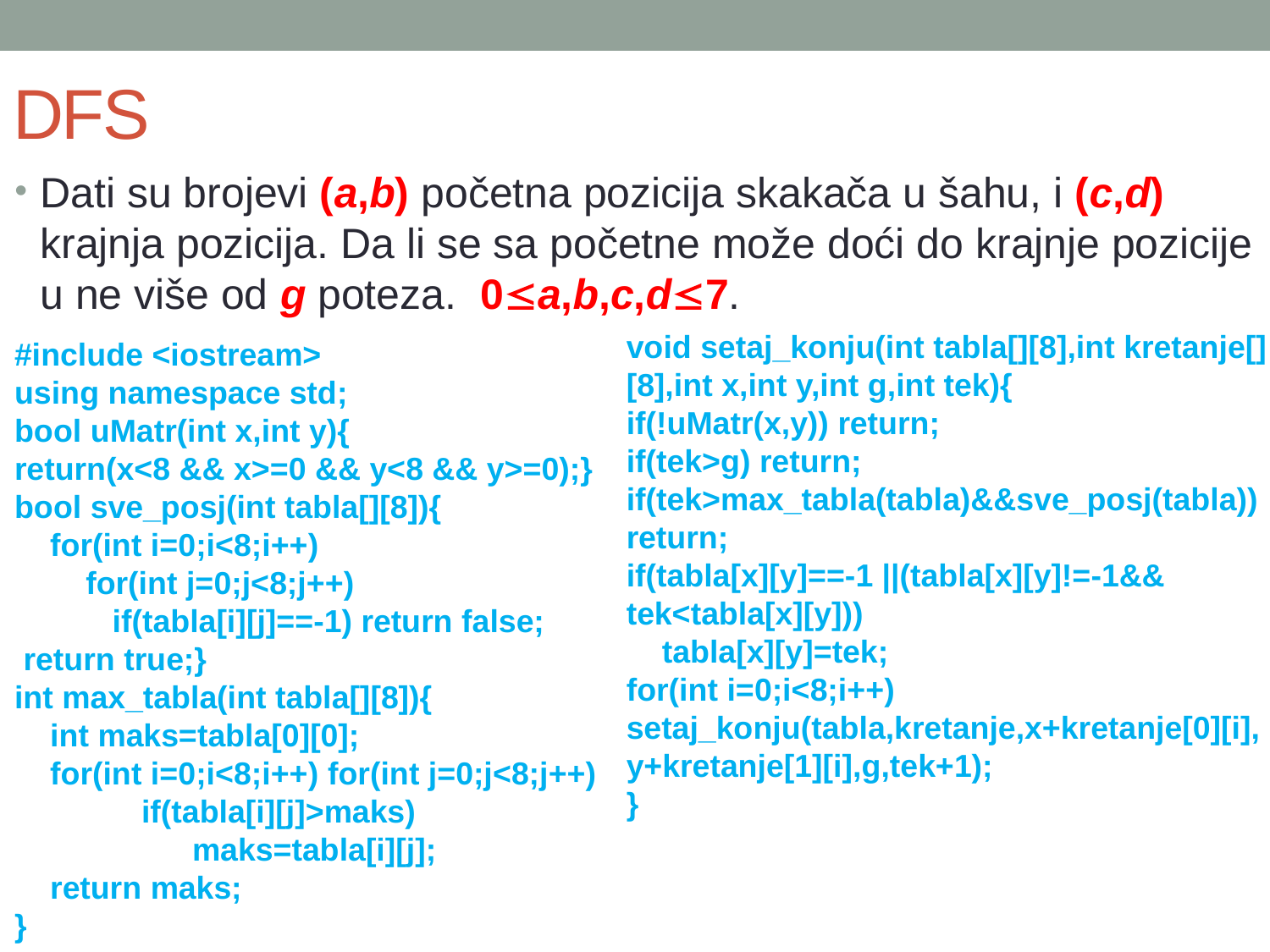

# DFS
Dati su brojevi (a,b) početna pozicija skakača u šahu, i (c,d) krajnja pozicija. Da li se sa početne može doći do krajnje pozicije u ne više od g poteza.  0≤a,b,c,d≤7.
void setaj_konju(int tabla[][8],int kretanje[][8],int x,int y,int g,int tek){
if(!uMatr(x,y)) return;
if(tek>g) return;
if(tek>max_tabla(tabla)&&sve_posj(tabla)) return;
if(tabla[x][y]==-1 ||(tabla[x][y]!=-1&& tek<tabla[x][y]))
    tabla[x][y]=tek;
for(int i=0;i<8;i++)
setaj_konju(tabla,kretanje,x+kretanje[0][i],
y+kretanje[1][i],g,tek+1);
}
#include <iostream>
using namespace std;
bool uMatr(int x,int y){
return(x<8 && x>=0 && y<8 && y>=0);}
bool sve_posj(int tabla[][8]){
    for(int i=0;i<8;i++)
        for(int j=0;j<8;j++)
           if(tabla[i][j]==-1) return false;
 return true;}
int max_tabla(int tabla[][8]){
    int maks=tabla[0][0];
    for(int i=0;i<8;i++) for(int j=0;j<8;j++)
	if(tabla[i][j]>maks)
                    maks=tabla[i][j];
    return maks;
}